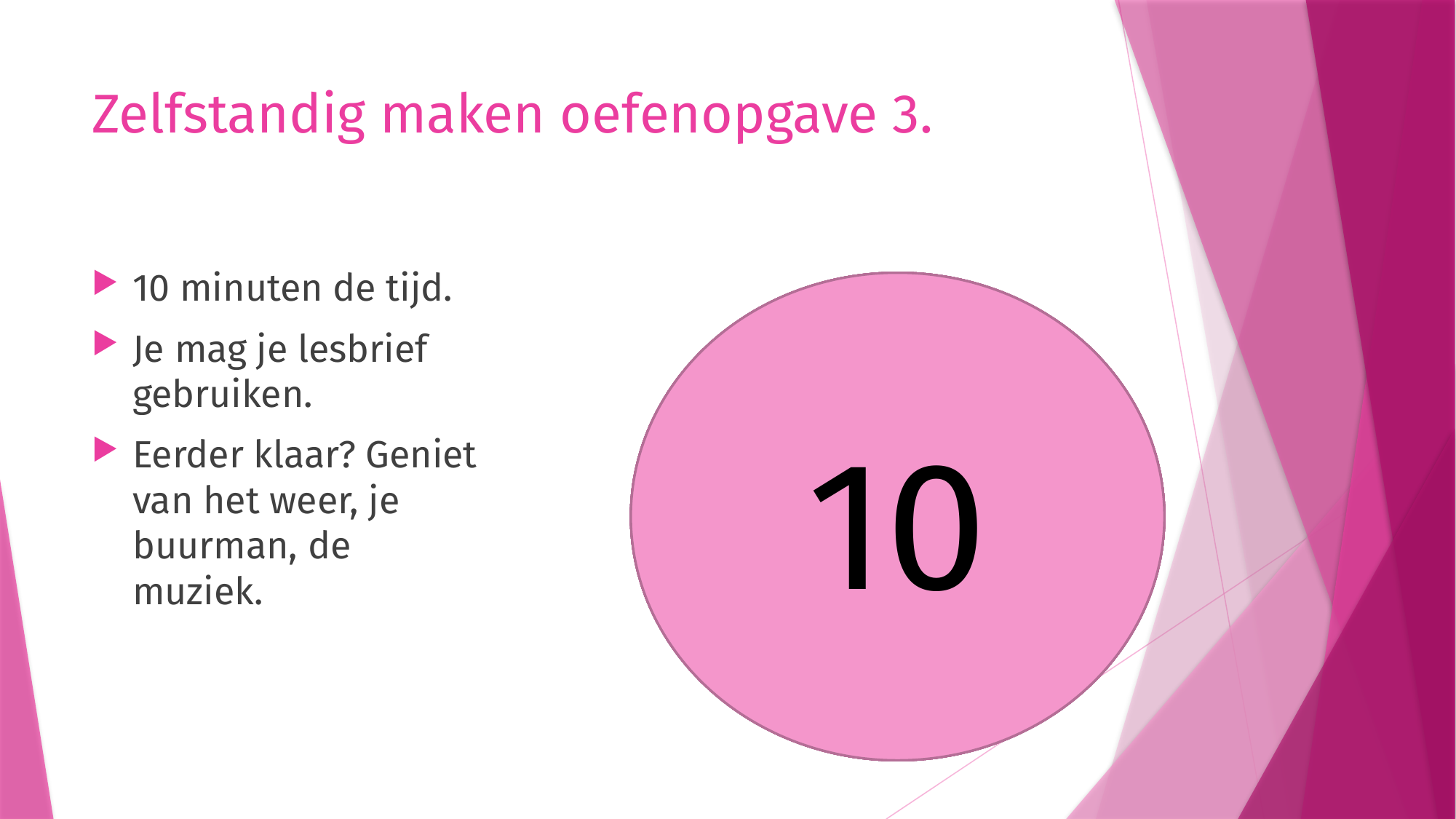

# Zelfstandig maken oefenopgave 3.
10 minuten de tijd.
Je mag je lesbrief gebruiken.
Eerder klaar? Geniet van het weer, je buurman, de muziek.
10
8
9
5
6
7
4
3
1
2